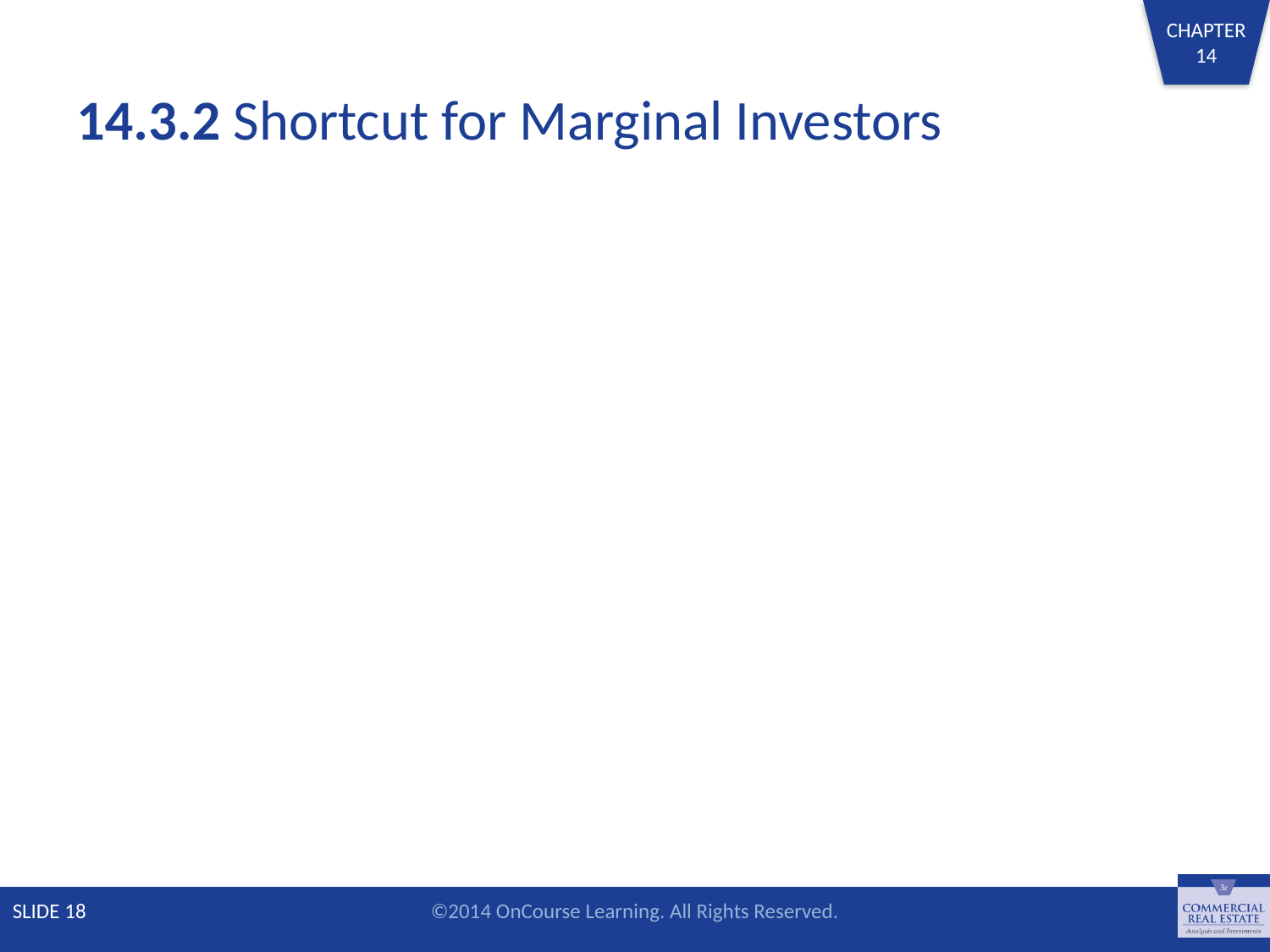

# 14.3.2 Shortcut for Marginal Investors

SLIDE 18